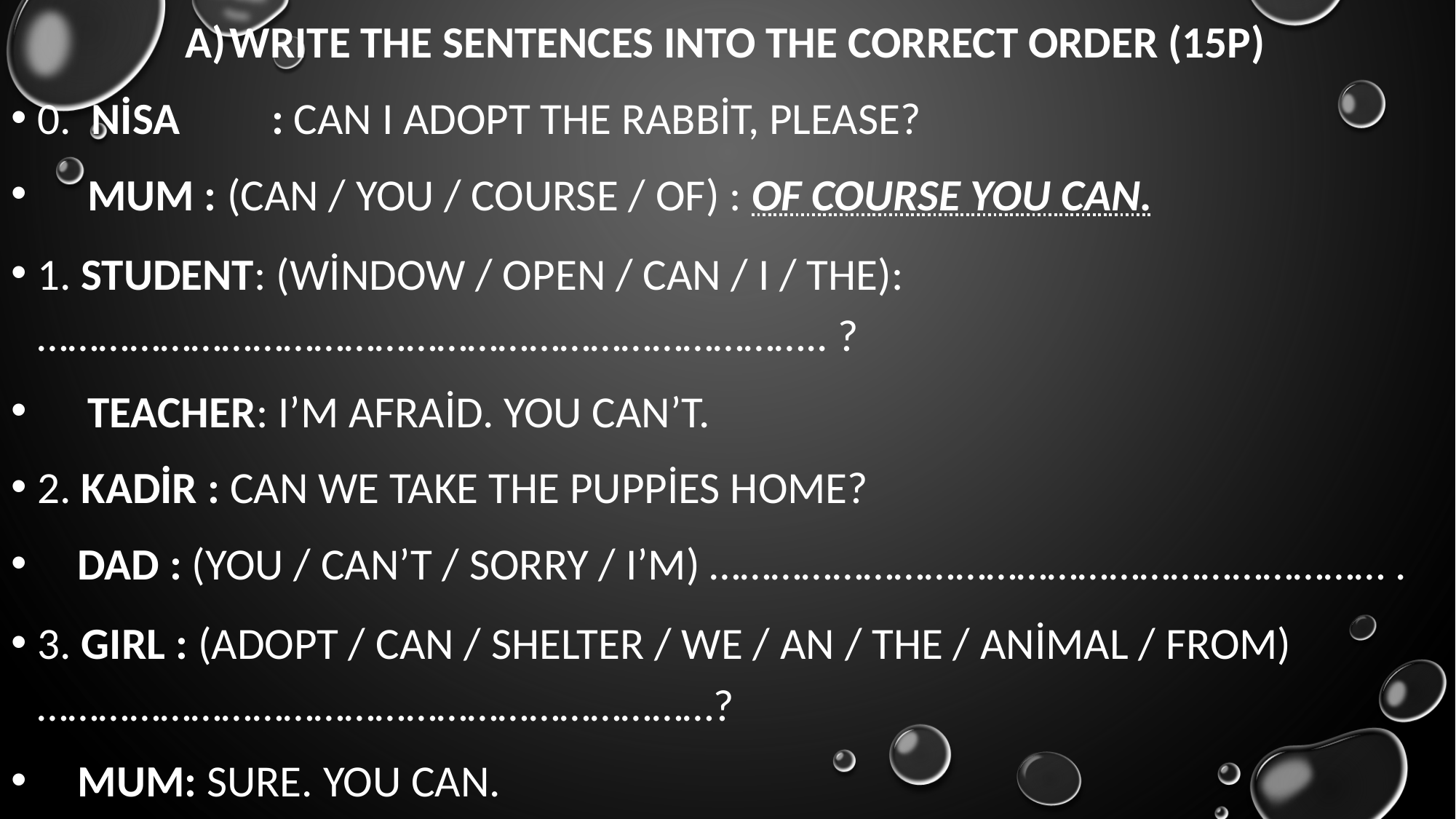

WRITE THE SENTENCES INTO THE CORRECT ORDER (15P)
0.  NİSA	  : Can I adopt the rabbit, please?
     MUM : (can / you / course / of) : Of course you can.
1. STUDENT: (window / open / can / I / the): ………………………………………………………………….. ?
     TEACHER: I’m afraid. You can’t.
2. KADİR : Can we take the puppies home?
    DAD : (you / can’t / sorry / I’m) ………………………………………………………… .
3. GIRL : (adopt / Can / shelter / we / an / the / animal / from)…………………………………………………………?
    MUM: Sure. You can.